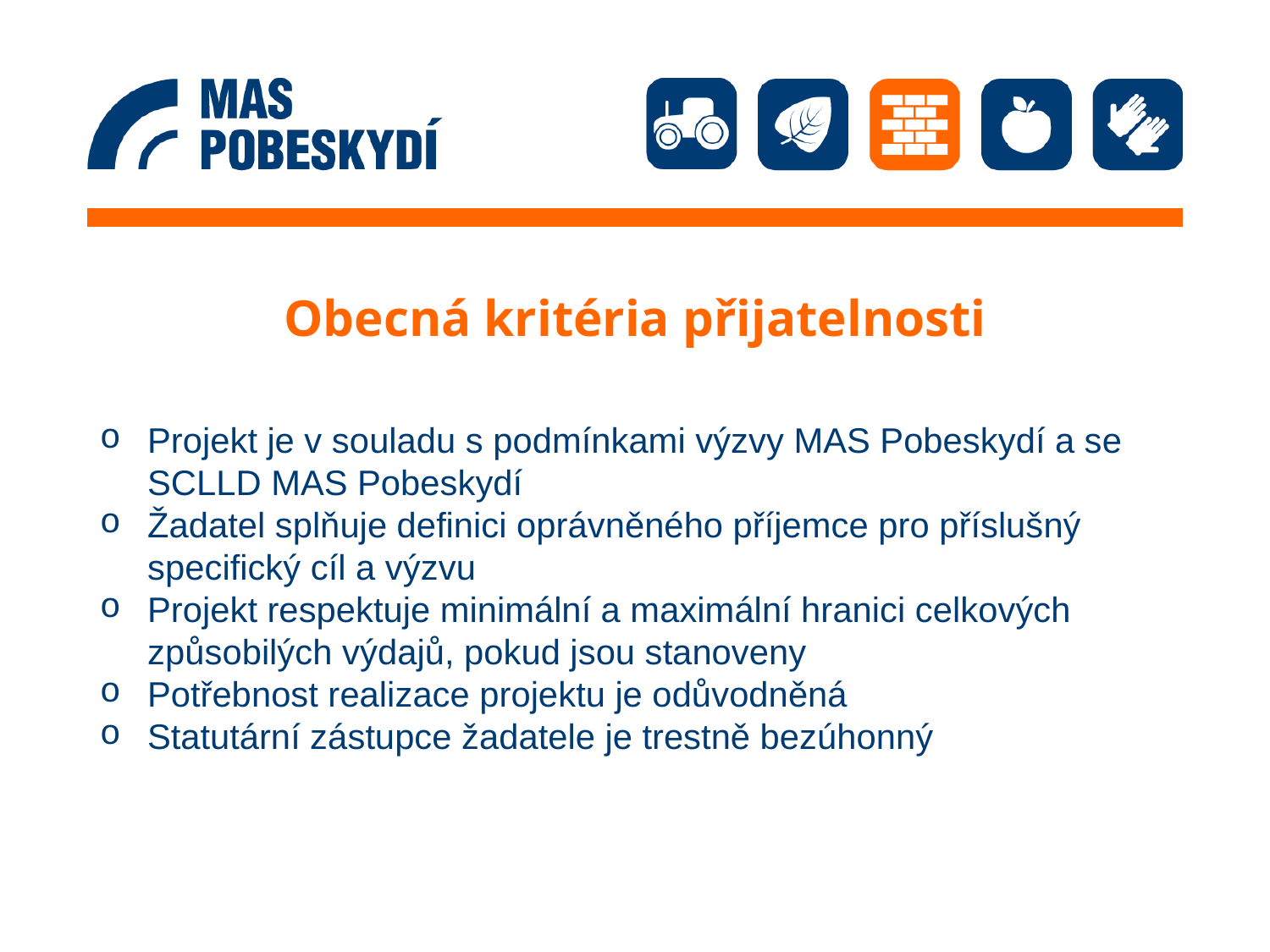

# Obecná kritéria přijatelnosti
Projekt je v souladu s podmínkami výzvy MAS Pobeskydí a se SCLLD MAS Pobeskydí
Žadatel splňuje definici oprávněného příjemce pro příslušný specifický cíl a výzvu
Projekt respektuje minimální a maximální hranici celkových způsobilých výdajů, pokud jsou stanoveny
Potřebnost realizace projektu je odůvodněná
Statutární zástupce žadatele je trestně bezúhonný